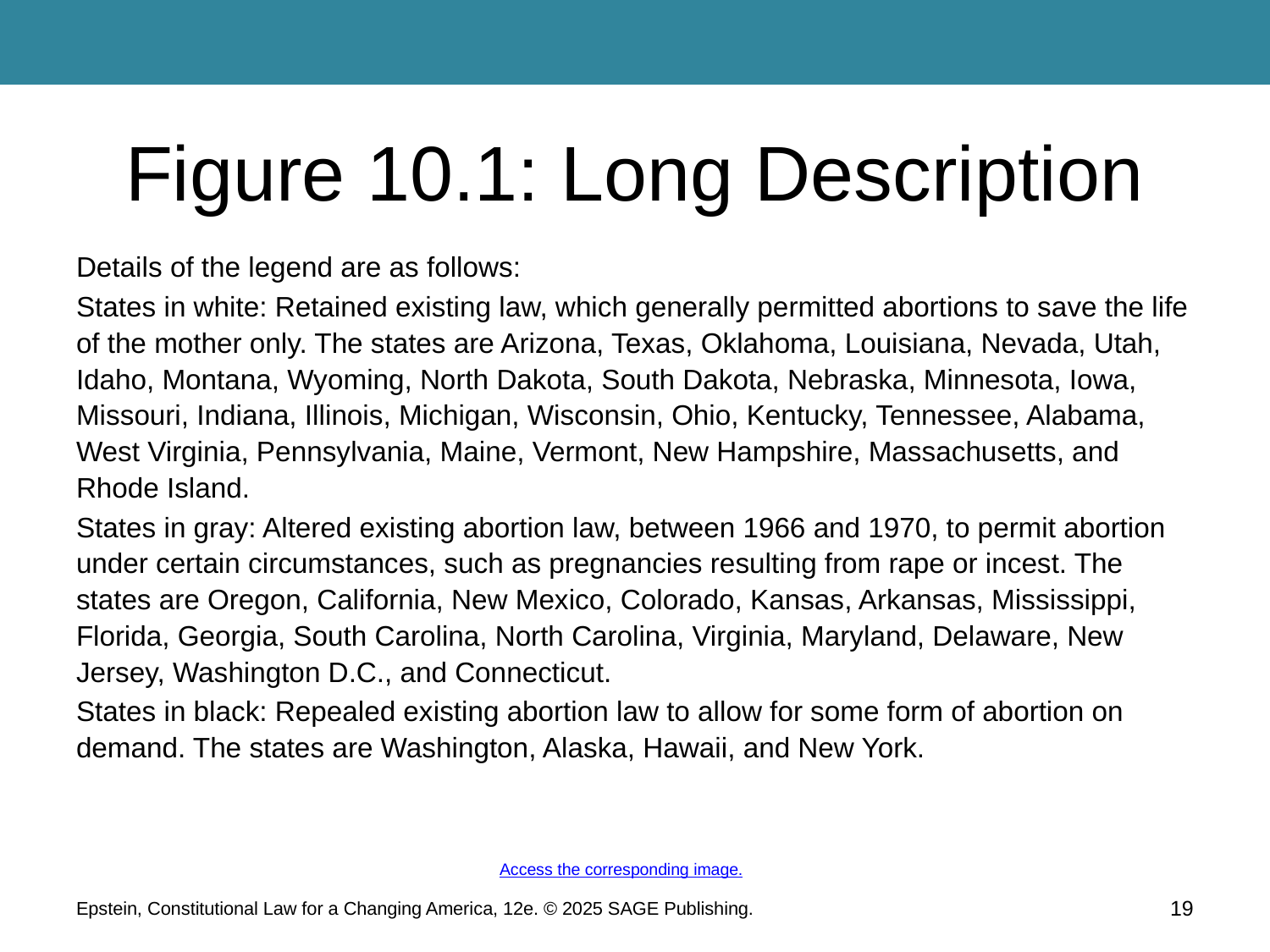

# Figure 10.1: Long Description
Details of the legend are as follows:
States in white: Retained existing law, which generally permitted abortions to save the life of the mother only. The states are Arizona, Texas, Oklahoma, Louisiana, Nevada, Utah, Idaho, Montana, Wyoming, North Dakota, South Dakota, Nebraska, Minnesota, Iowa, Missouri, Indiana, Illinois, Michigan, Wisconsin, Ohio, Kentucky, Tennessee, Alabama, West Virginia, Pennsylvania, Maine, Vermont, New Hampshire, Massachusetts, and Rhode Island.
States in gray: Altered existing abortion law, between 1966 and 1970, to permit abortion under certain circumstances, such as pregnancies resulting from rape or incest. The states are Oregon, California, New Mexico, Colorado, Kansas, Arkansas, Mississippi, Florida, Georgia, South Carolina, North Carolina, Virginia, Maryland, Delaware, New Jersey, Washington D.C., and Connecticut.
States in black: Repealed existing abortion law to allow for some form of abortion on demand. The states are Washington, Alaska, Hawaii, and New York.
Access the corresponding image.
19
Epstein, Constitutional Law for a Changing America, 12e. © 2025 SAGE Publishing.